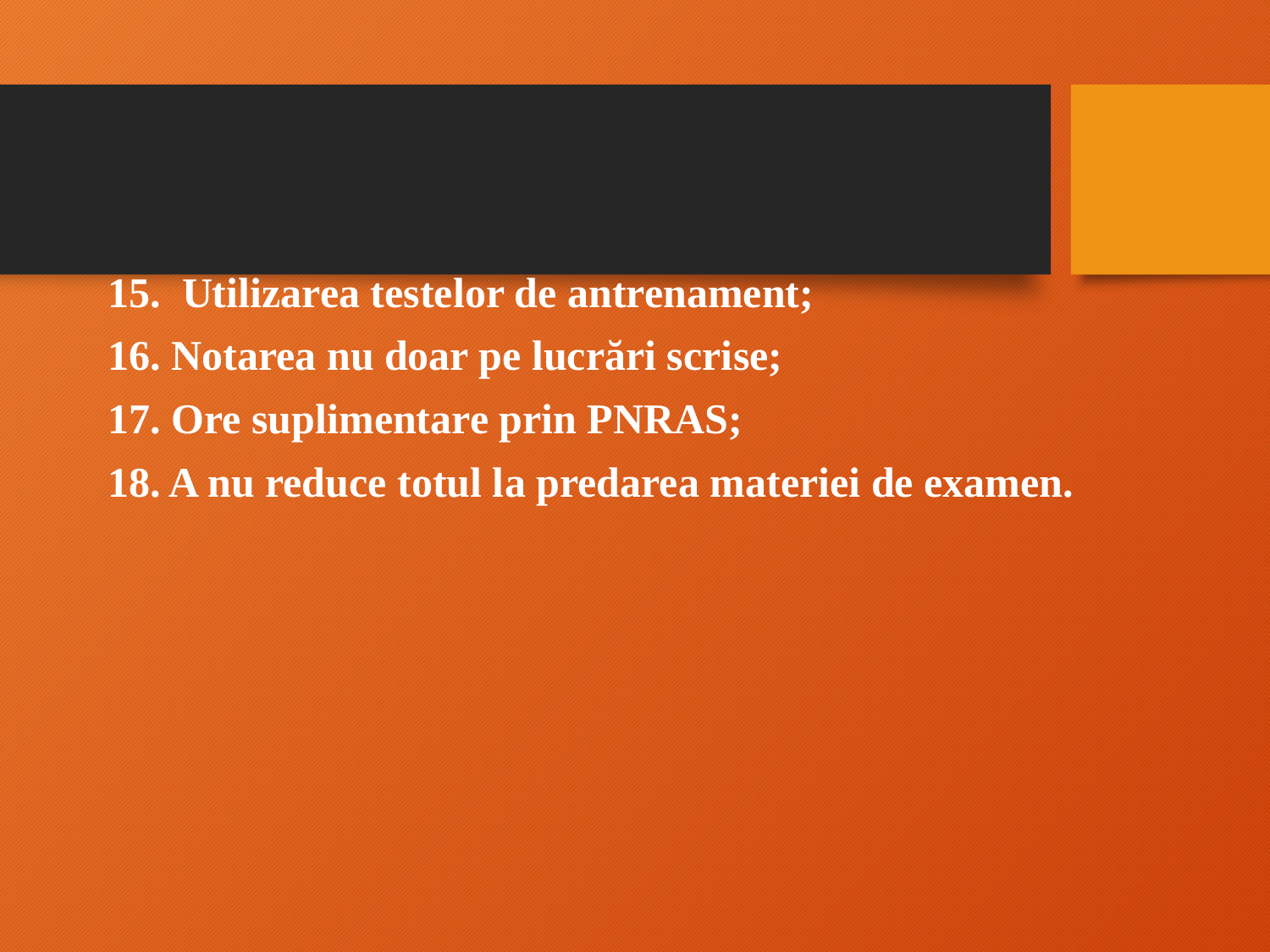

15.  Utilizarea testelor de antrenament;
16. Notarea nu doar pe lucrări scrise;
17. Ore suplimentare prin PNRAS;
18. A nu reduce totul la predarea materiei de examen.